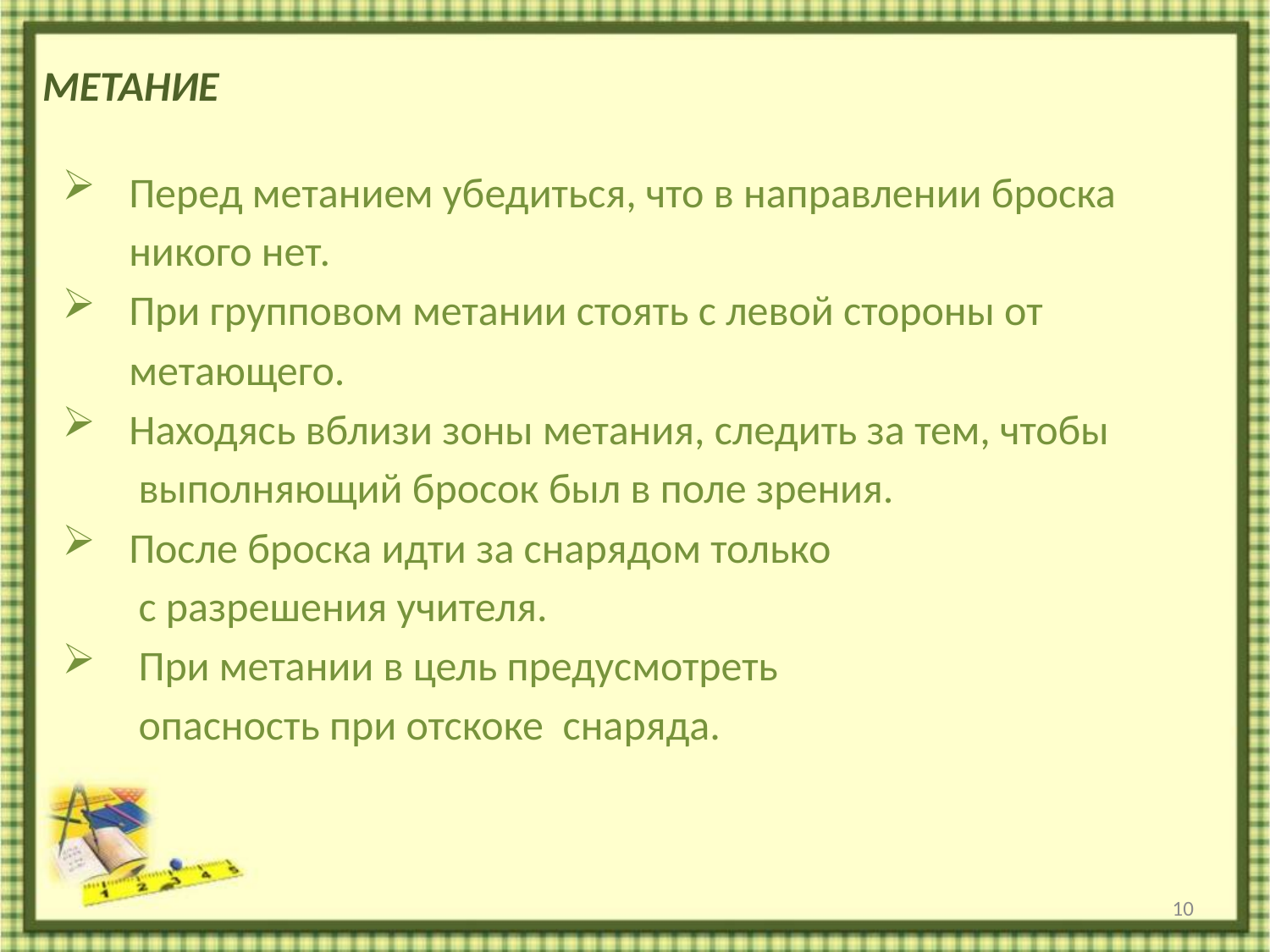

# МЕТАНИЕ
  Перед метанием убедиться, что в направлении броска
       никого нет.
  При групповом метании стоять с левой стороны от
       метающего.
  Находясь вблизи зоны метания, следить за тем, чтобы
        выполняющий бросок был в поле зрения.
  После броска идти за снарядом только
        с разрешения учителя.
   При метании в цель предусмотреть
        опасность при отскоке  снаряда.

10